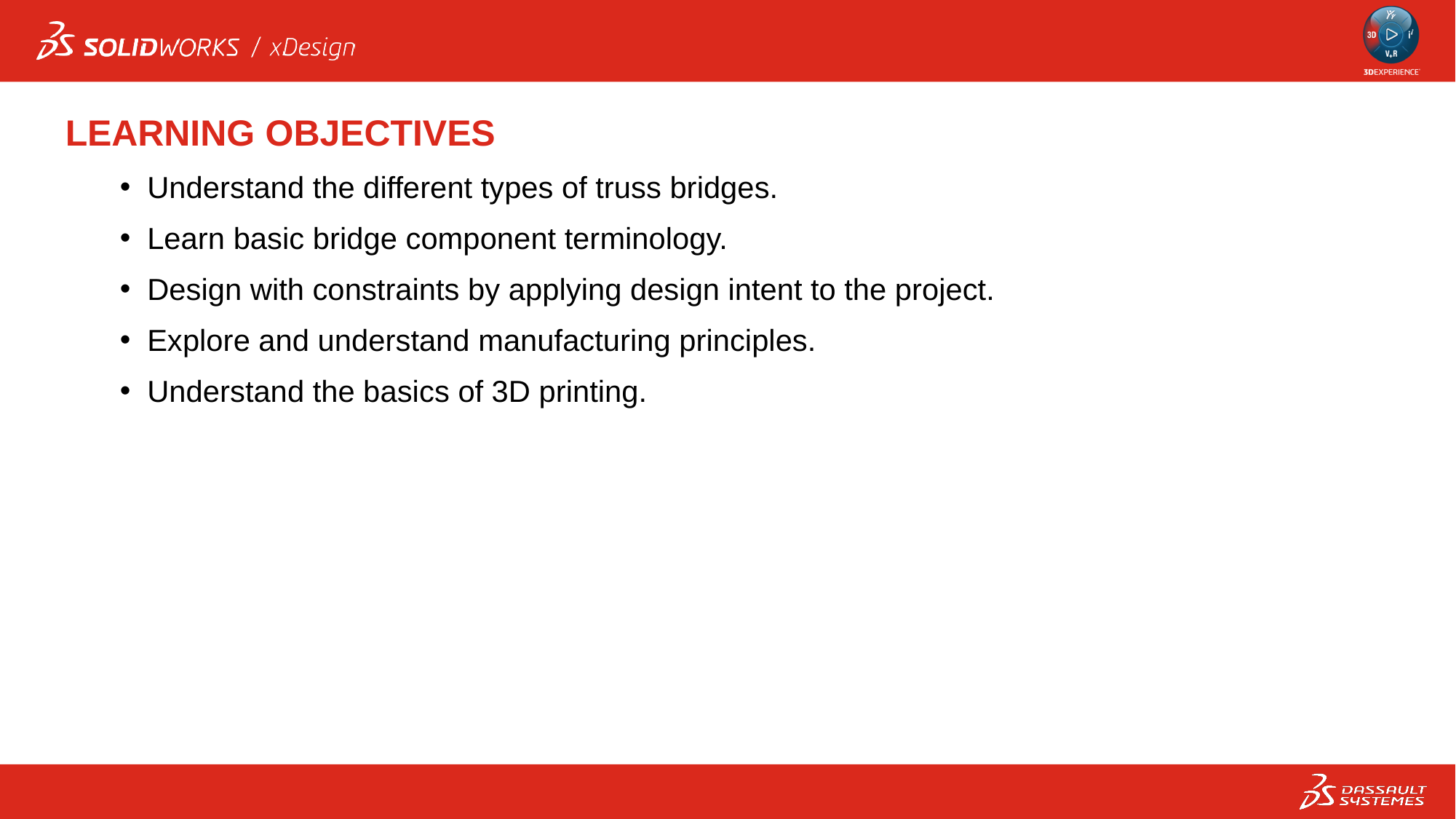

LEARNING OBJECTIVES
Understand the different types of truss bridges.
Learn basic bridge component terminology.
Design with constraints by applying design intent to the project.
Explore and understand manufacturing principles.
Understand the basics of 3D printing.